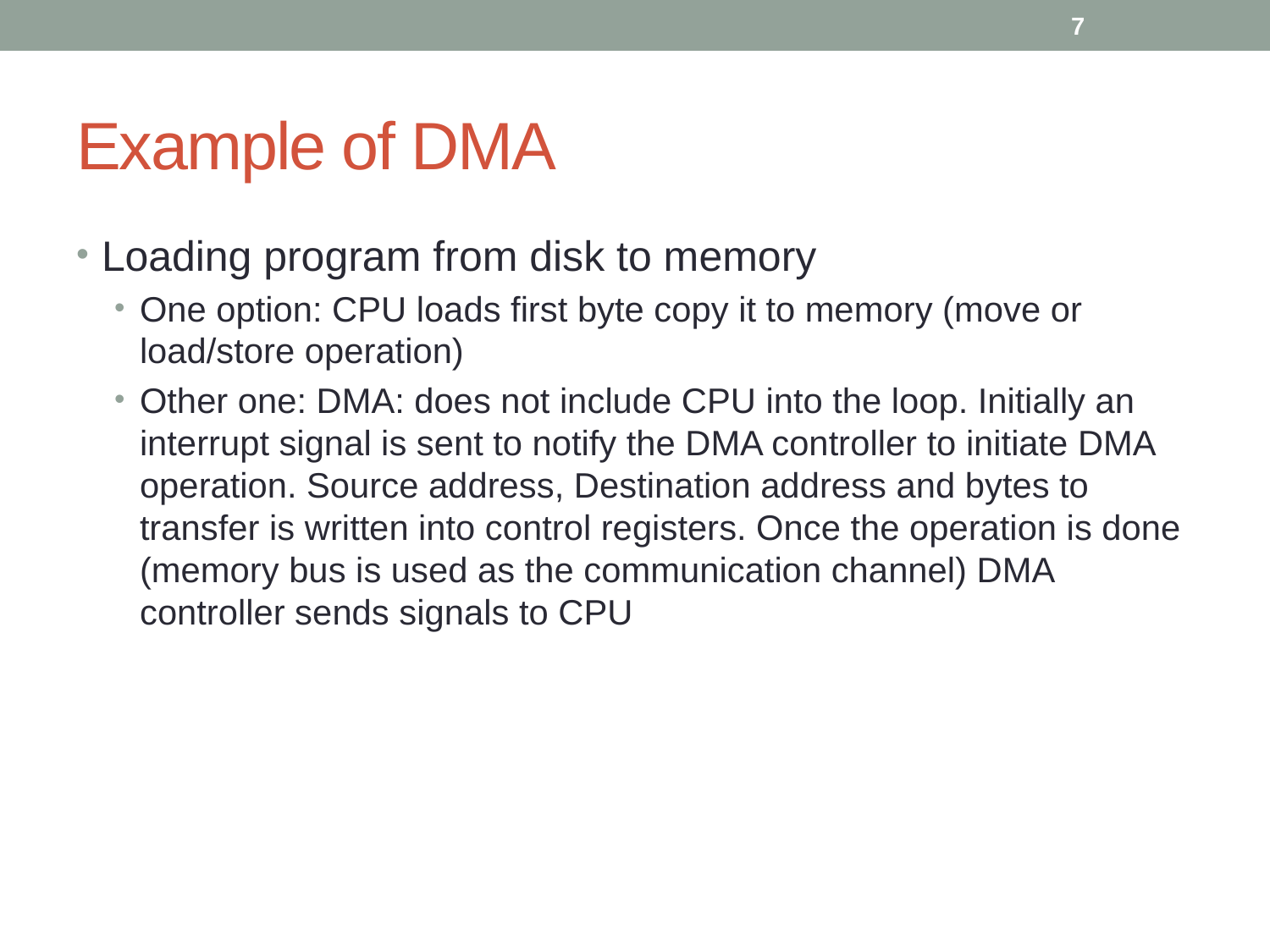

7
# Example of DMA
Loading program from disk to memory
One option: CPU loads first byte copy it to memory (move or load/store operation)
Other one: DMA: does not include CPU into the loop. Initially an interrupt signal is sent to notify the DMA controller to initiate DMA operation. Source address, Destination address and bytes to transfer is written into control registers. Once the operation is done (memory bus is used as the communication channel) DMA controller sends signals to CPU